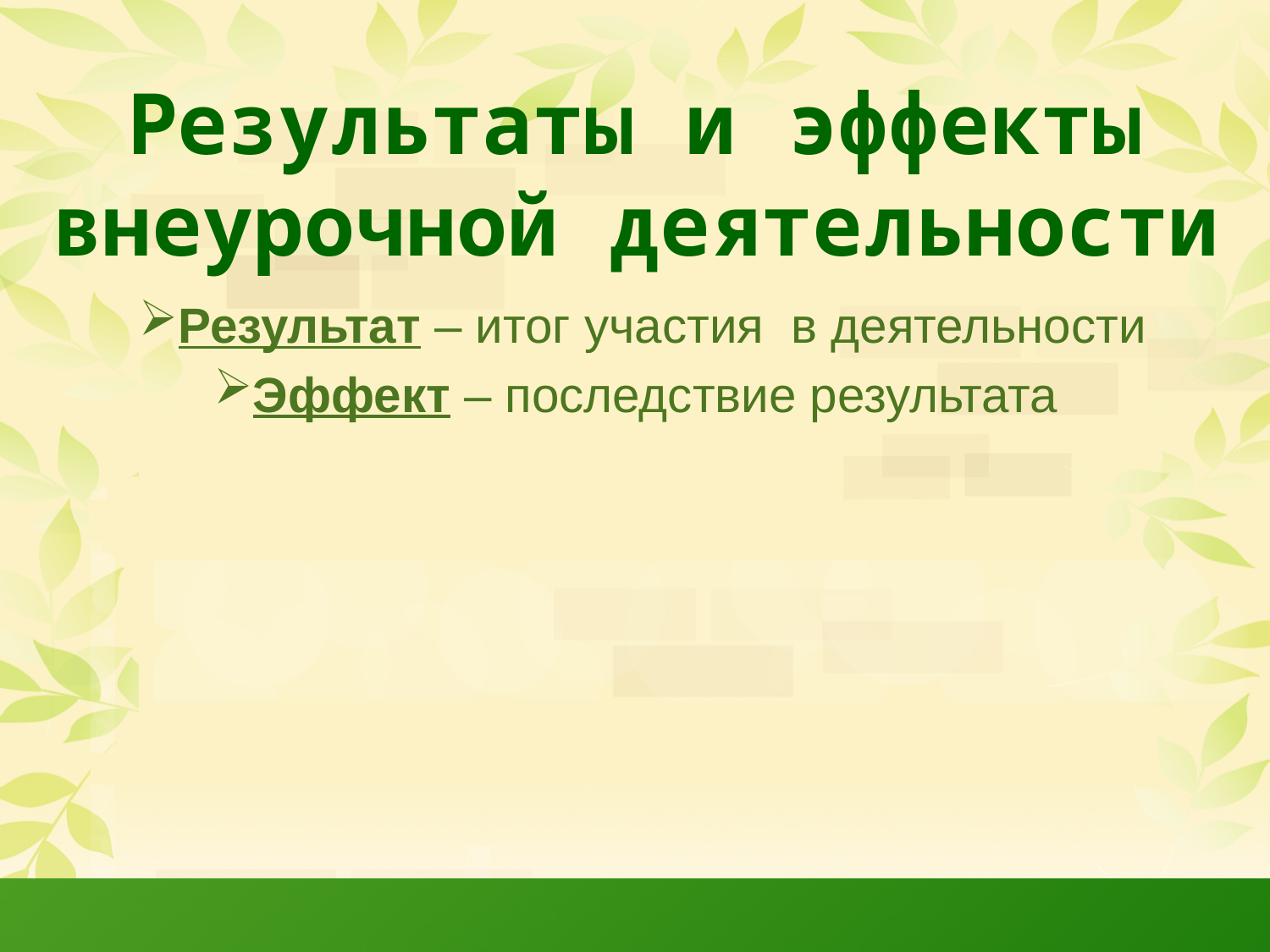

# Результаты и эффекты внеурочной деятельности
Результат – итог участия  в деятельности
Эффект – последствие результата